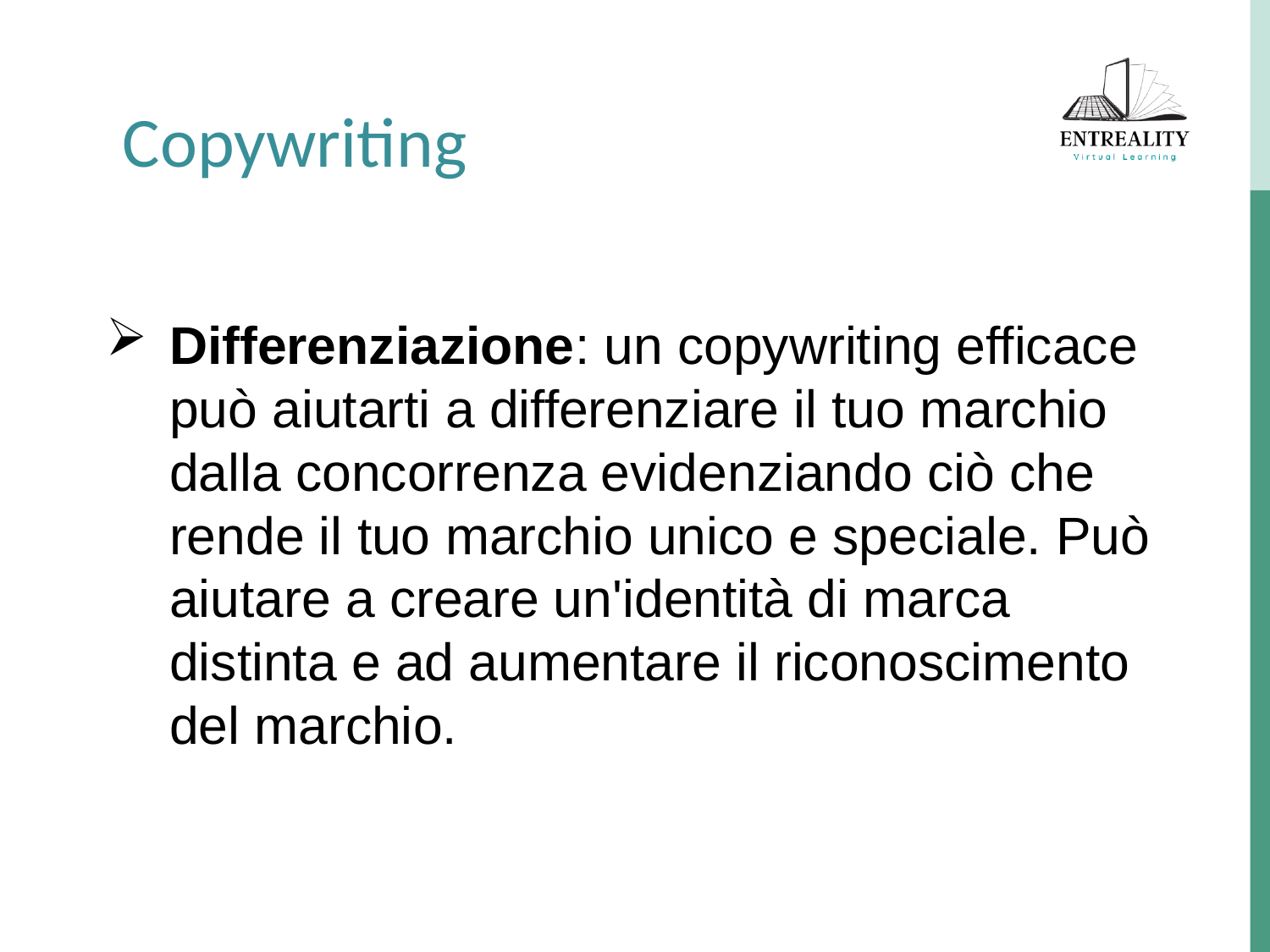

Copywriting
Differenziazione: un copywriting efficace può aiutarti a differenziare il tuo marchio dalla concorrenza evidenziando ciò che rende il tuo marchio unico e speciale. Può aiutare a creare un'identità di marca distinta e ad aumentare il riconoscimento del marchio.